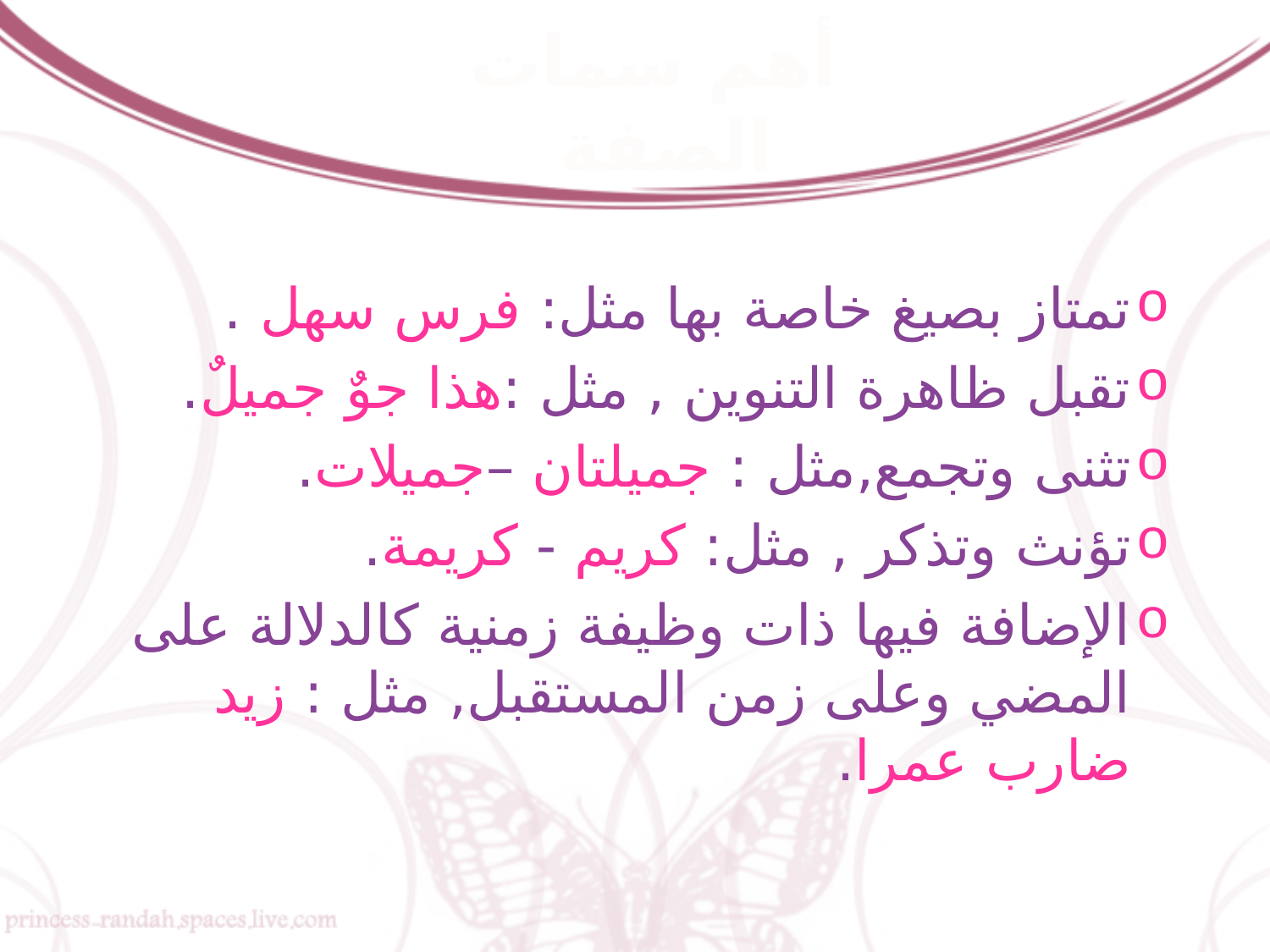

# أهم سمات الصفة
تمتاز بصيغ خاصة بها مثل: فرس سهل .
تقبل ظاهرة التنوين , مثل :هذا جوٌ جميلٌ.
تثنى وتجمع,مثل : جميلتان –جميلات.
تؤنث وتذكر , مثل: كريم - كريمة.
الإضافة فيها ذات وظيفة زمنية كالدلالة على المضي وعلى زمن المستقبل, مثل : زيد ضارب عمرا.